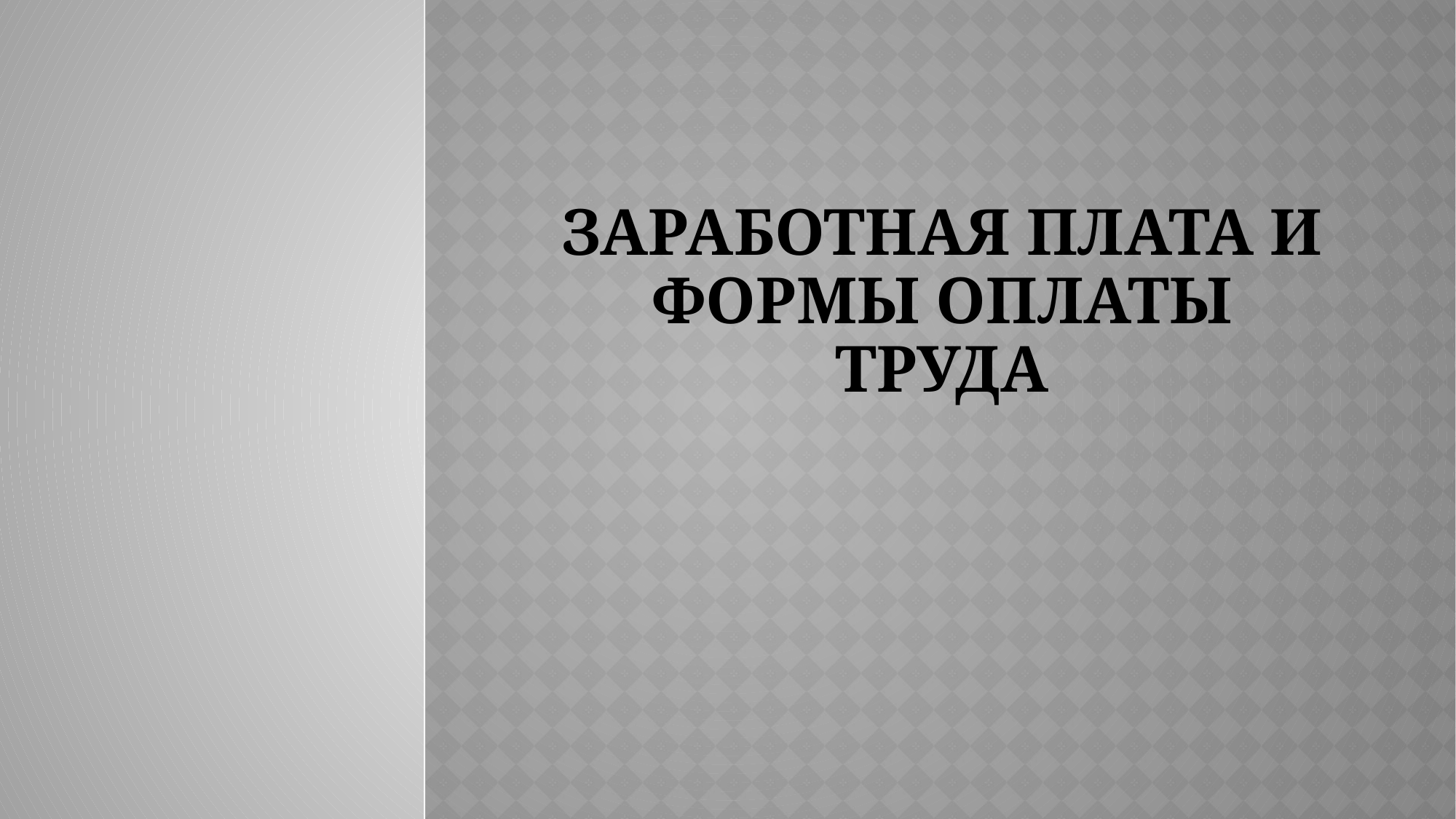

# Заработная плата и формы оплаты труда